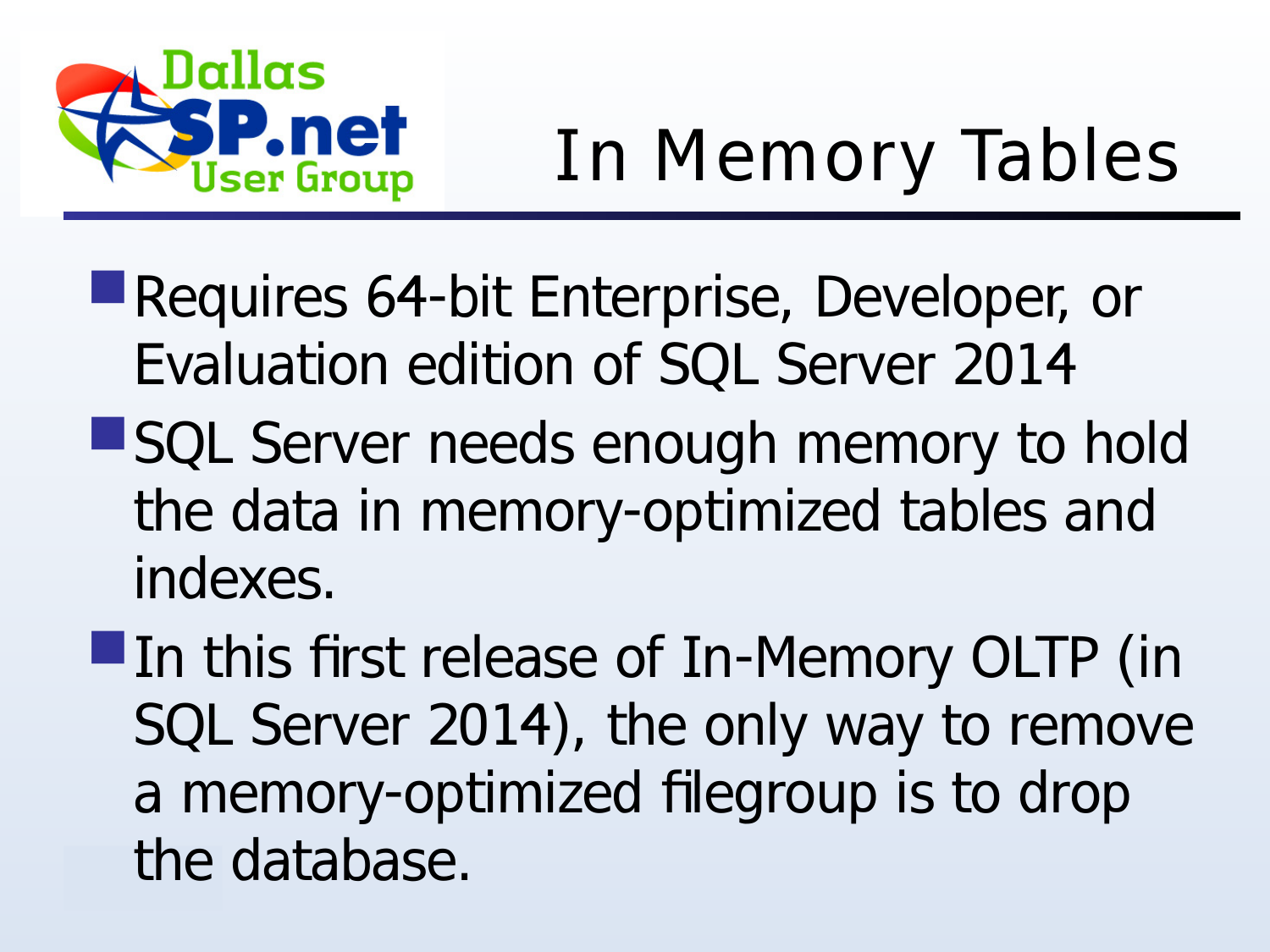

# In Memory Tables
Requires 64-bit Enterprise, Developer, or Evaluation edition of SQL Server 2014
SQL Server needs enough memory to hold the data in memory-optimized tables and indexes.
In this first release of In-Memory OLTP (in SQL Server 2014), the only way to remove a memory-optimized filegroup is to drop the database.